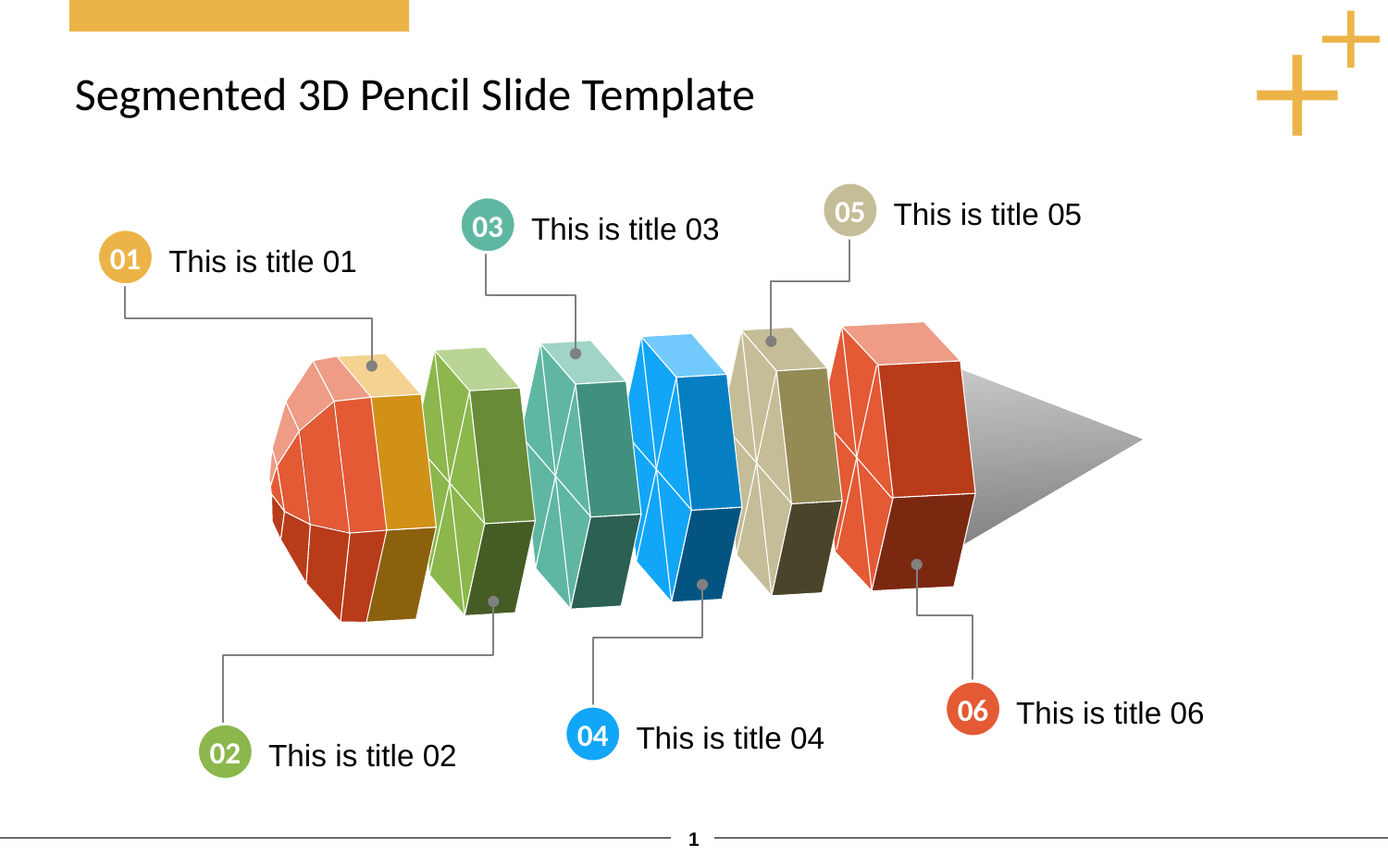

# Segmented 3D Pencil Slide Template

05
This is title 05
03
This is title 03
01
This is title 01

06
This is title 06
04
This is title 04
02
This is title 02